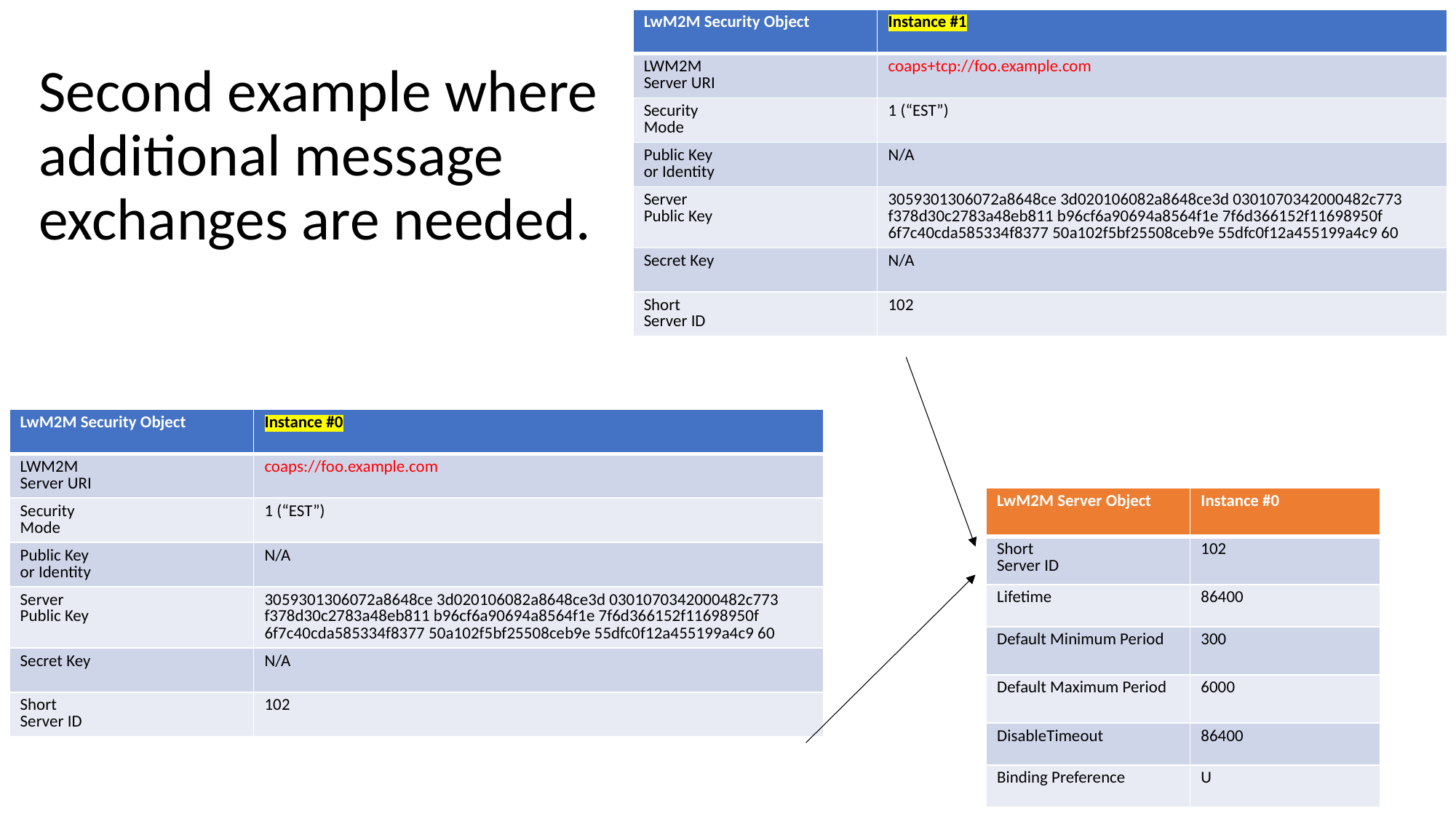

| LwM2M Security Object | Instance #1 |
| --- | --- |
| LWM2M Server URI | coaps+tcp://foo.example.com |
| Security Mode | 1 (“EST”) |
| Public Key or Identity | N/A |
| Server Public Key | 3059301306072a8648ce 3d020106082a8648ce3d 0301070342000482c773 f378d30c2783a48eb811 b96cf6a90694a8564f1e 7f6d366152f11698950f 6f7c40cda585334f8377 50a102f5bf25508ceb9e 55dfc0f12a455199a4c9 60 |
| Secret Key | N/A |
| Short Server ID | 102 |
# Second example where additional message exchanges are needed.
| LwM2M Security Object | Instance #0 |
| --- | --- |
| LWM2M Server URI | coaps://foo.example.com |
| Security Mode | 1 (“EST”) |
| Public Key or Identity | N/A |
| Server Public Key | 3059301306072a8648ce 3d020106082a8648ce3d 0301070342000482c773 f378d30c2783a48eb811 b96cf6a90694a8564f1e 7f6d366152f11698950f 6f7c40cda585334f8377 50a102f5bf25508ceb9e 55dfc0f12a455199a4c9 60 |
| Secret Key | N/A |
| Short Server ID | 102 |
| LwM2M Server Object | Instance #0 |
| --- | --- |
| Short Server ID | 102 |
| Lifetime | 86400 |
| Default Minimum Period | 300 |
| Default Maximum Period | 6000 |
| DisableTimeout | 86400 |
| Binding Preference | U |